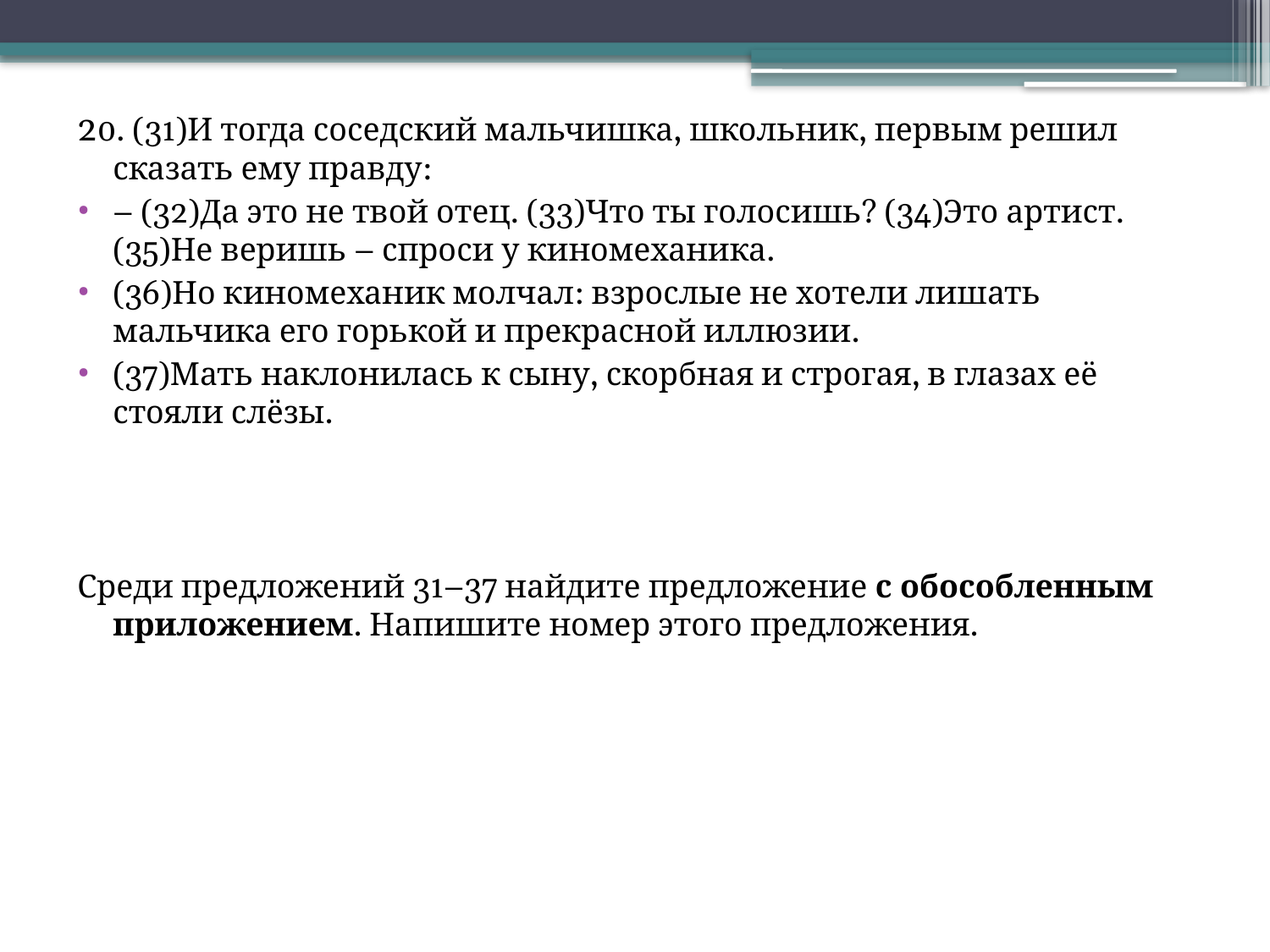

20. (31)И тогда соседский мальчишка, школьник, первым решил сказать ему правду:
– (32)Да это не твой отец. (33)Что ты голосишь? (34)Это артист. (35)Не веришь – спроси у киномеханика.
(36)Но киномеханик молчал: взрослые не хотели лишать мальчика его горькой и прекрасной иллюзии.
(37)Мать наклонилась к сыну, скорбная и строгая, в глазах её стояли слёзы.

Среди предложений 31–37 найдите предложение с обособленным приложением. Напишите номер этого предложения.